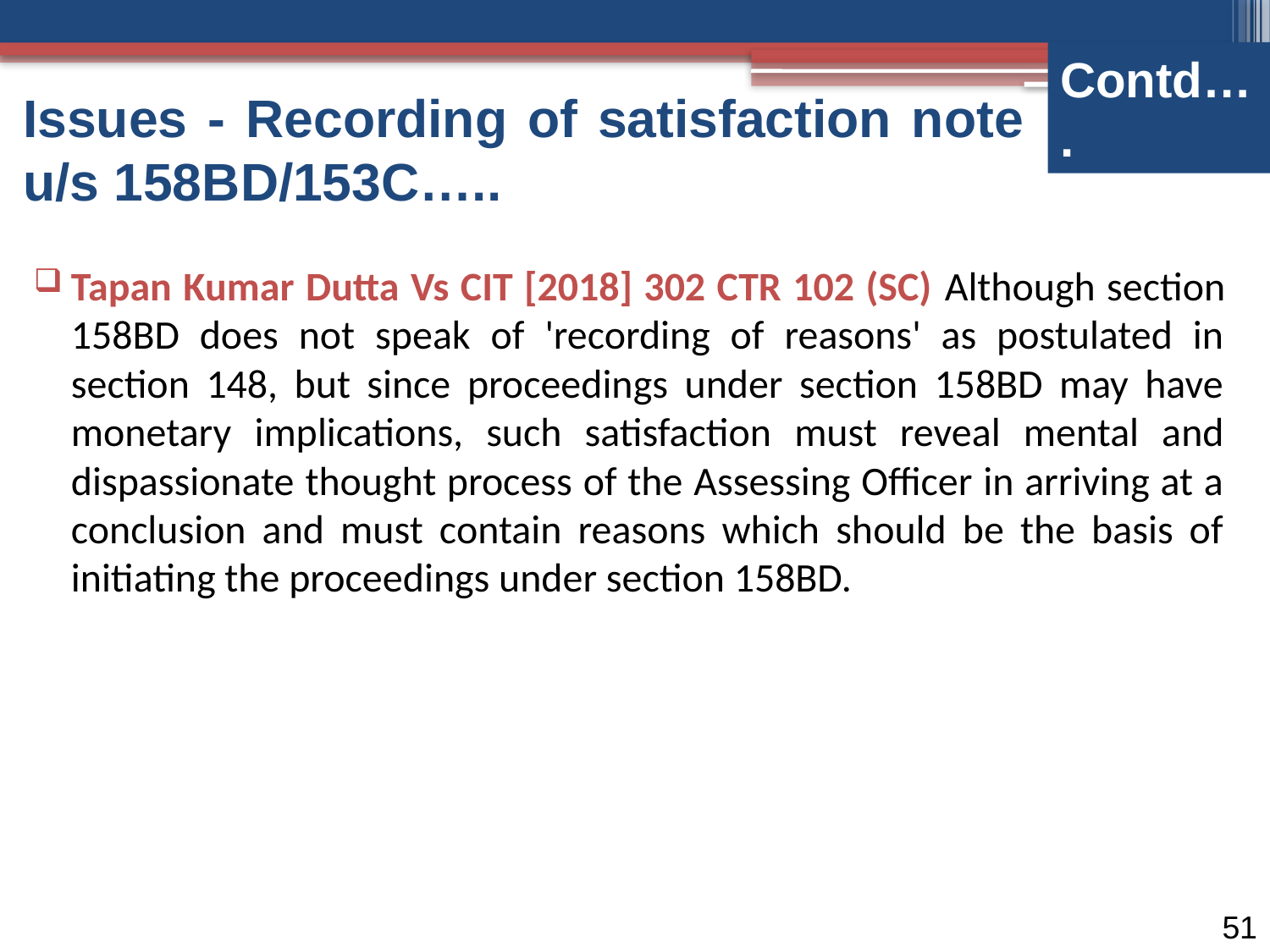

Contd….
Issues - Recording of satisfaction note u/s 158BD/153C…..
Tapan Kumar Dutta Vs CIT [2018] 302 CTR 102 (SC) Although section 158BD does not speak of 'recording of reasons' as postulated in section 148, but since proceedings under section 158BD may have monetary implications, such satisfaction must reveal mental and dispassionate thought process of the Assessing Officer in arriving at a conclusion and must contain reasons which should be the basis of initiating the proceedings under section 158BD.
51